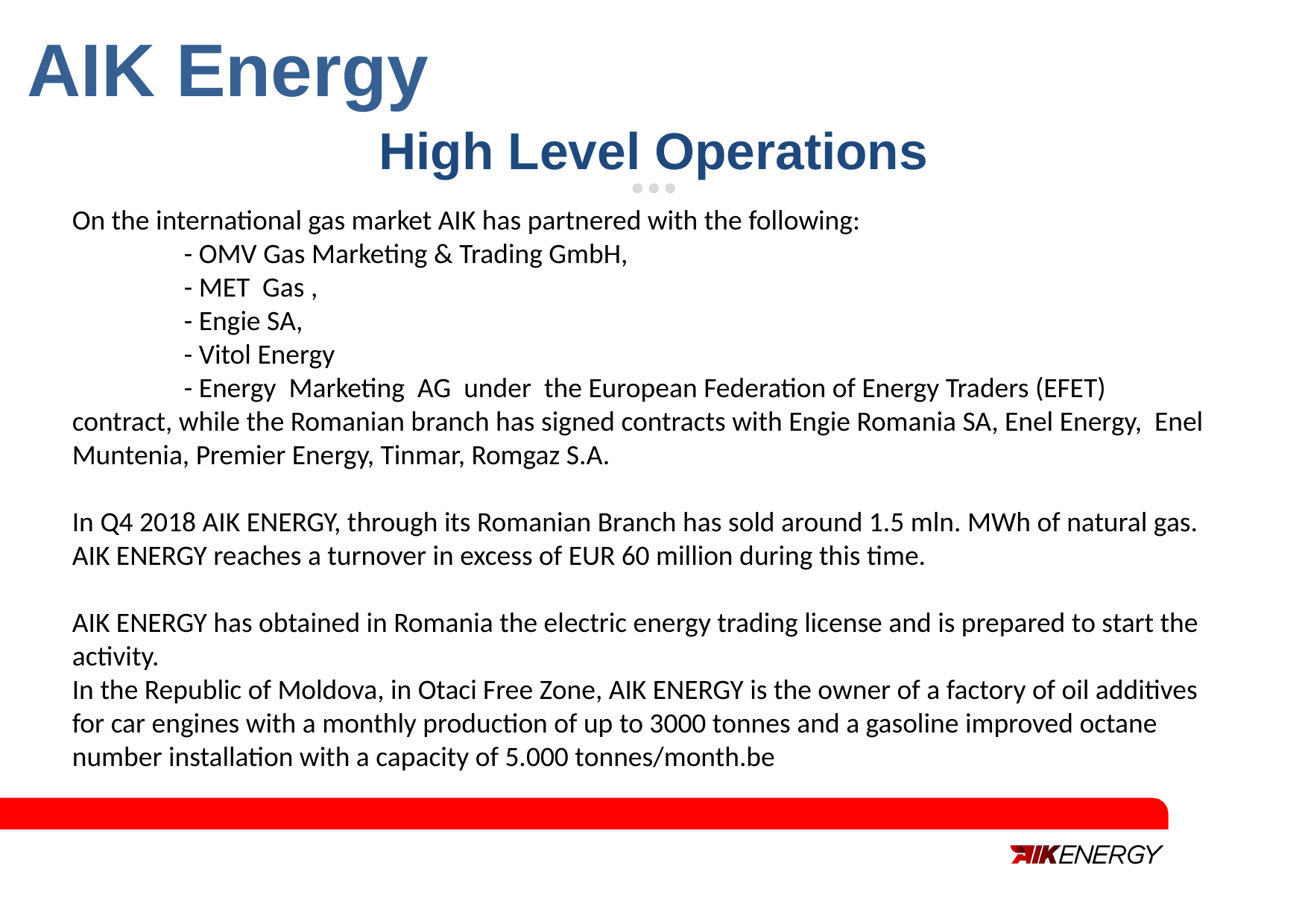

# AIK Energy
High Level Operations

On the international gas market AIK has partnered with the following:
	- OMV Gas Marketing & Trading GmbH,
	- MET  Gas ,
	- Engie SA,
	- Vitol Energy
	- Energy  Marketing  AG  under  the European Federation of Energy Traders (EFET) contract, while the Romanian branch has signed contracts with Engie Romania SA, Enel Energy,  Enel Muntenia, Premier Energy, Tinmar, Romgaz S.A.

In Q4 2018 AIK ENERGY, through its Romanian Branch has sold around 1.5 mln. MWh of natural gas. AIK ENERGY reaches a turnover in excess of EUR 60 million during this time.

AIK ENERGY has obtained in Romania the electric energy trading license and is prepared to start the activity.
In the Republic of Moldova, in Otaci Free Zone, AIK ENERGY is the owner of a factory of oil additives for car engines with a monthly production of up to 3000 tonnes and a gasoline improved octane number installation with a capacity of 5.000 tonnes/month.be